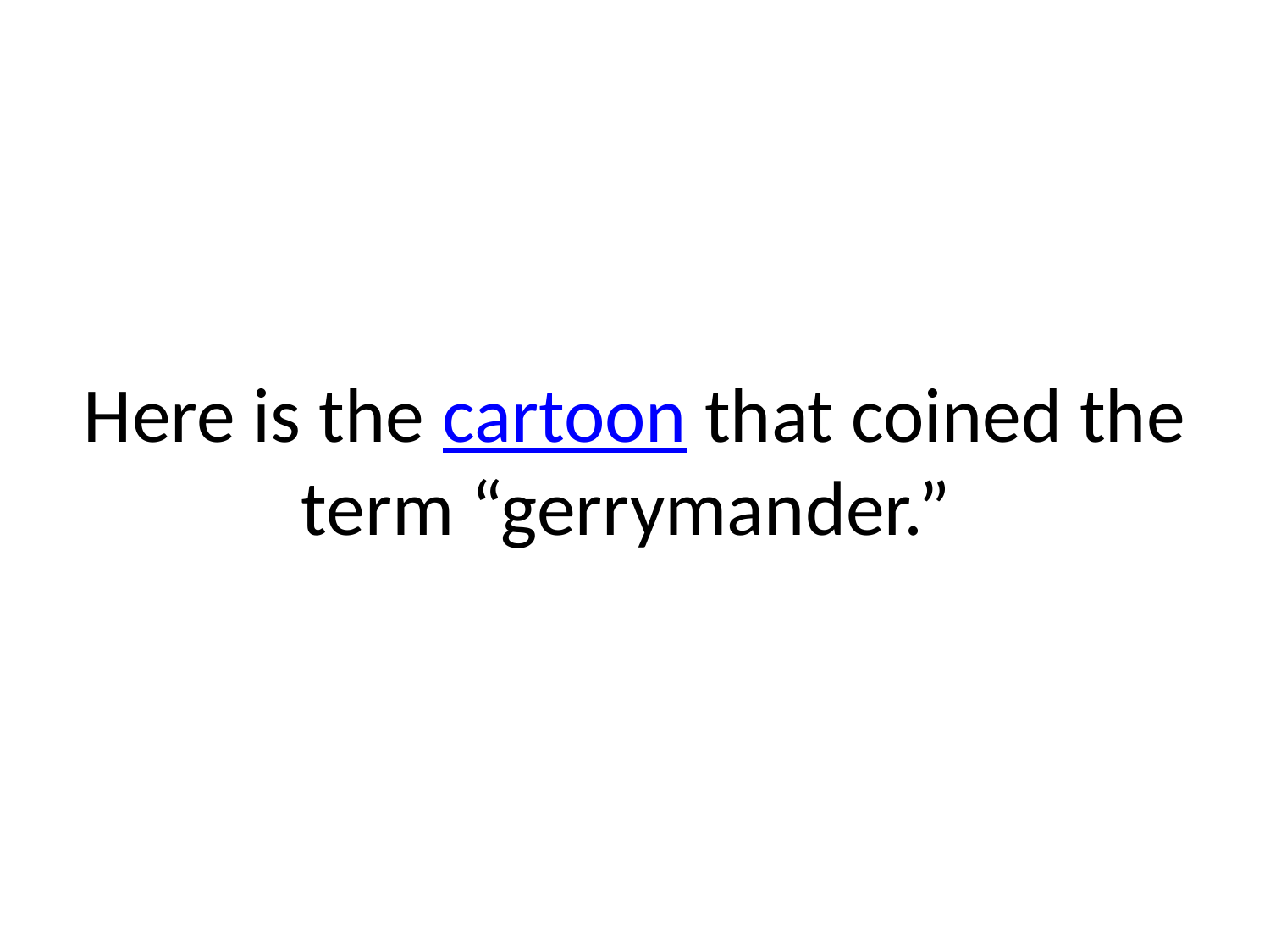

# Here is the cartoon that coined the term “gerrymander.”